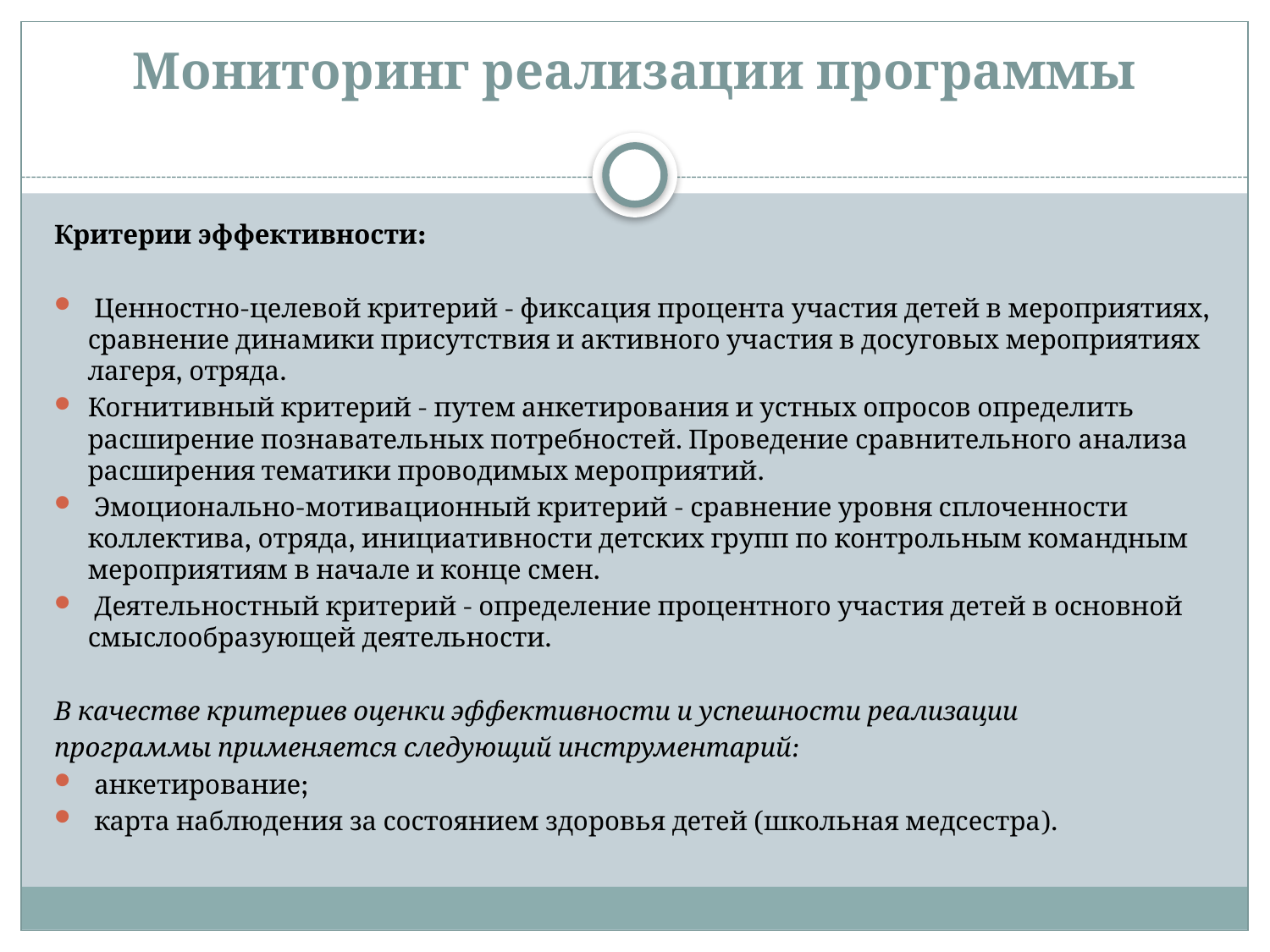

# Мониторинг реализации программы
Критерии эффективности:

 Ценностно-целевой критерий - фиксация процента участия детей в мероприятиях, сравнение динамики присутствия и активного участия в досуговых мероприятиях лагеря, отряда.
Когнитивный критерий - путем анкетирования и устных опросов определить расширение познавательных потребностей. Проведение сравнительного анализа расширения тематики проводимых мероприятий.
 Эмоционально-мотивационный критерий - сравнение уровня сплоченности коллектива, отряда, инициативности детских групп по контрольным командным мероприятиям в начале и конце смен.
 Деятельностный критерий - определение процентного участия детей в основной смыслообразующей деятельности.

В качестве критериев оценки эффективности и успешности реализации
программы применяется следующий инструментарий:
 анкетирование;
 карта наблюдения за состоянием здоровья детей (школьная медсестра).